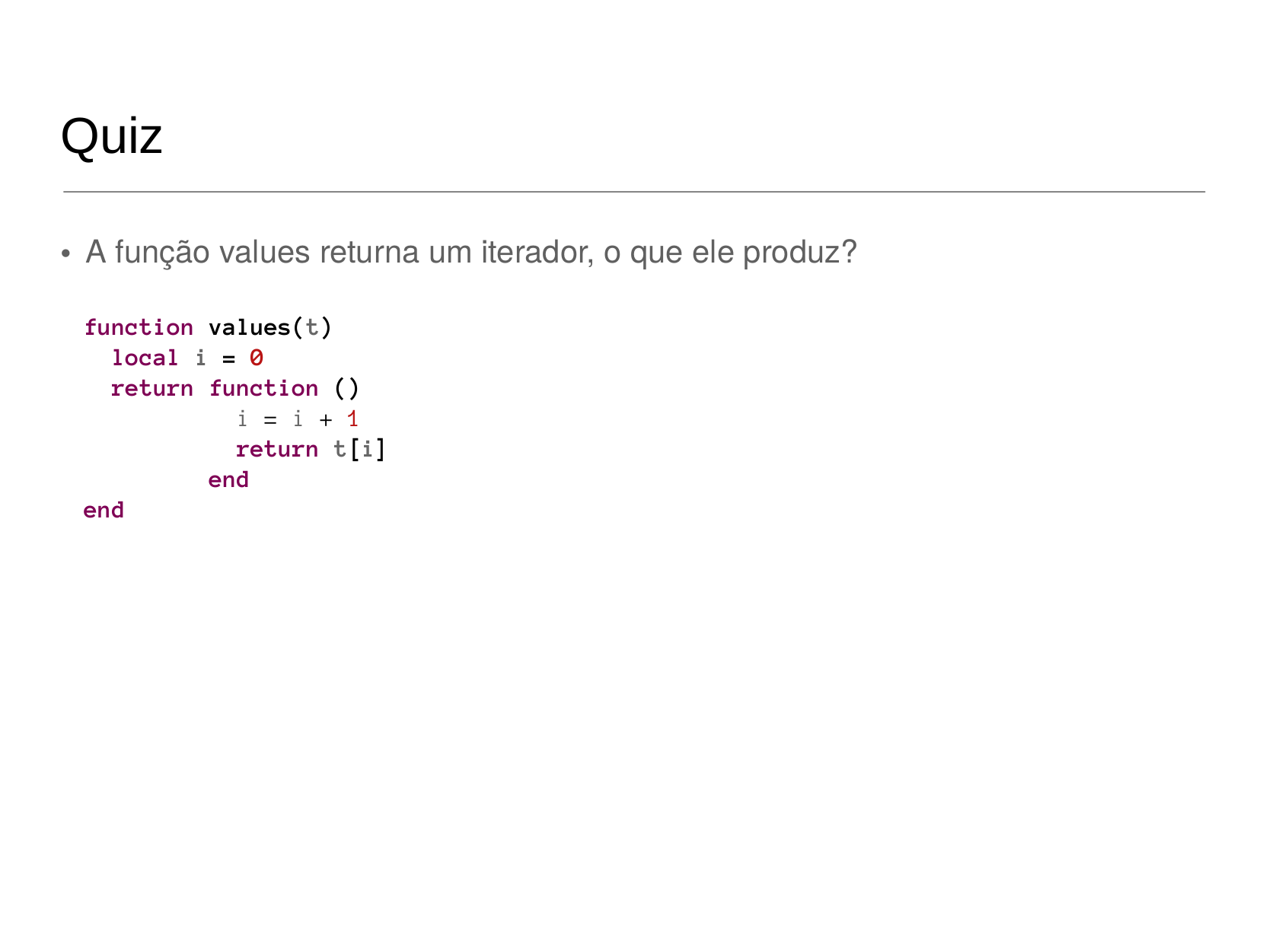

# Quiz
A função values returna um iterador, o que ele produz?
function values(t)
  local i = 0
  return function ()
           i = i + 1
           return t[i]
         end
end